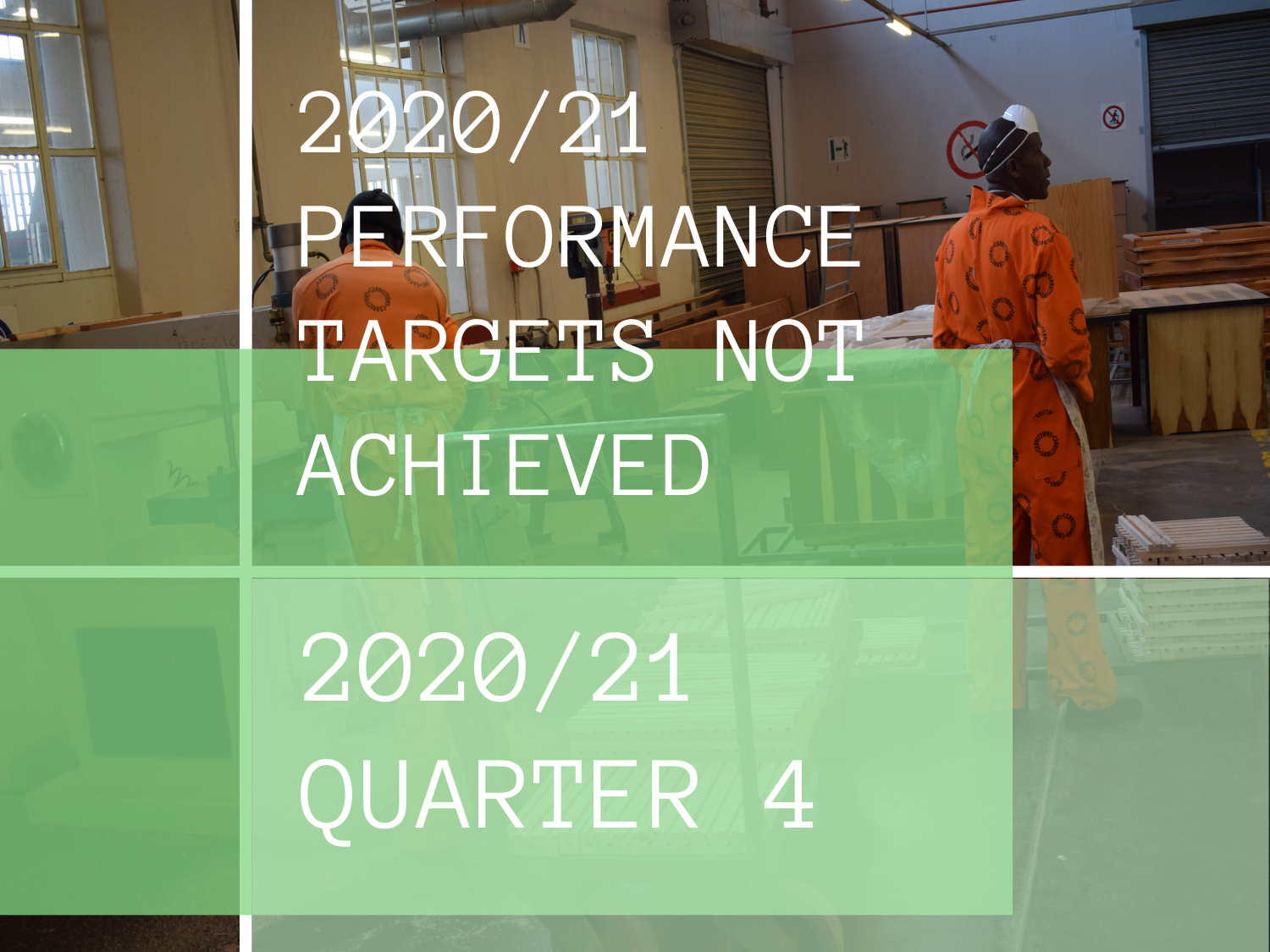

2020/21
PERFORMANCE TARGETS NOT ACHIEVED

2020/21
QUARTER 4